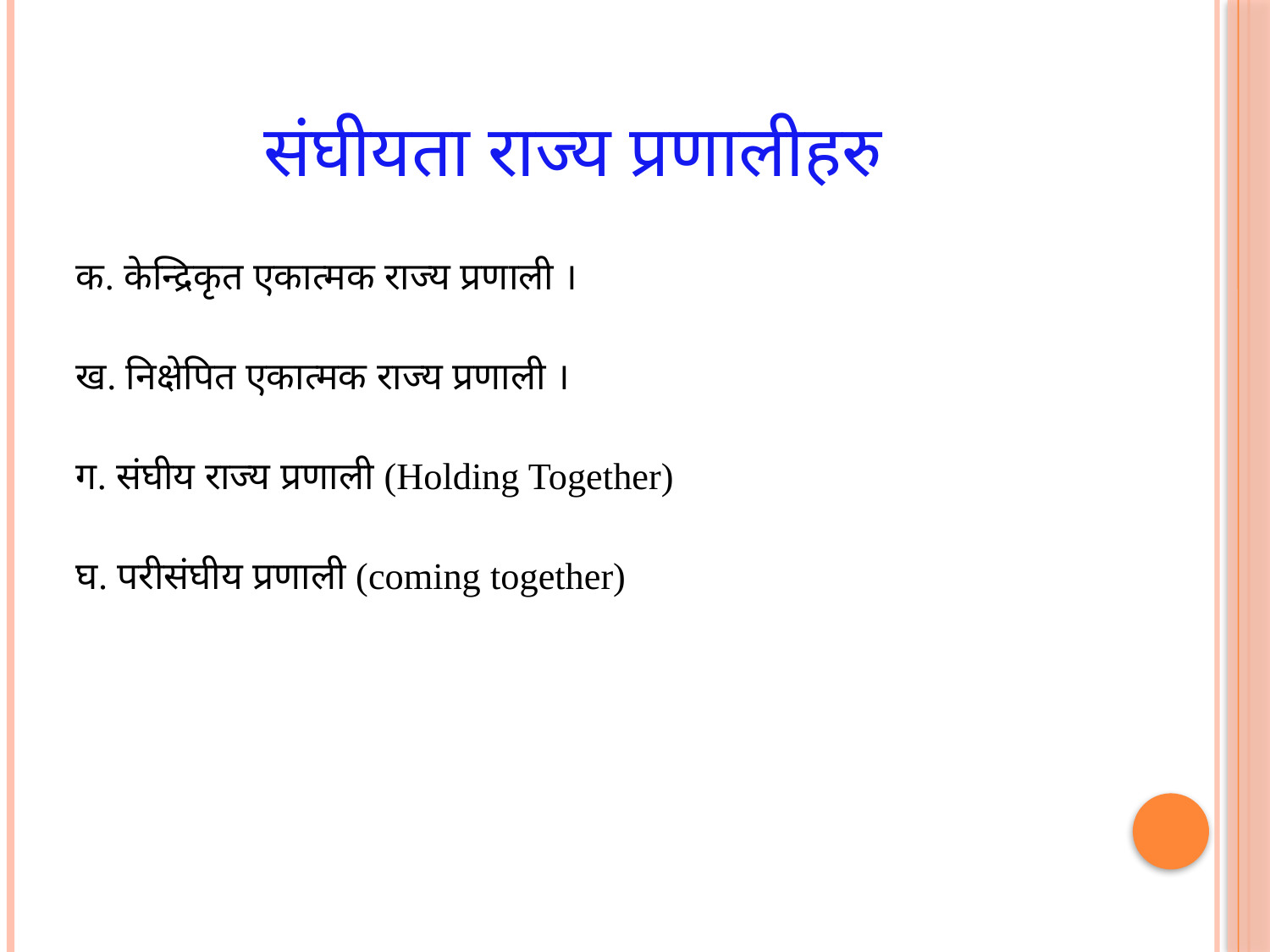

# संघीयता राज्य प्रणालीहरु
क. केन्द्रिकृत एकात्मक राज्य प्रणाली ।
ख. निक्षेपित एकात्मक राज्य प्रणाली ।
ग. संघीय राज्य प्रणाली (Holding Together)
घ. परीसंघीय प्रणाली (coming together)